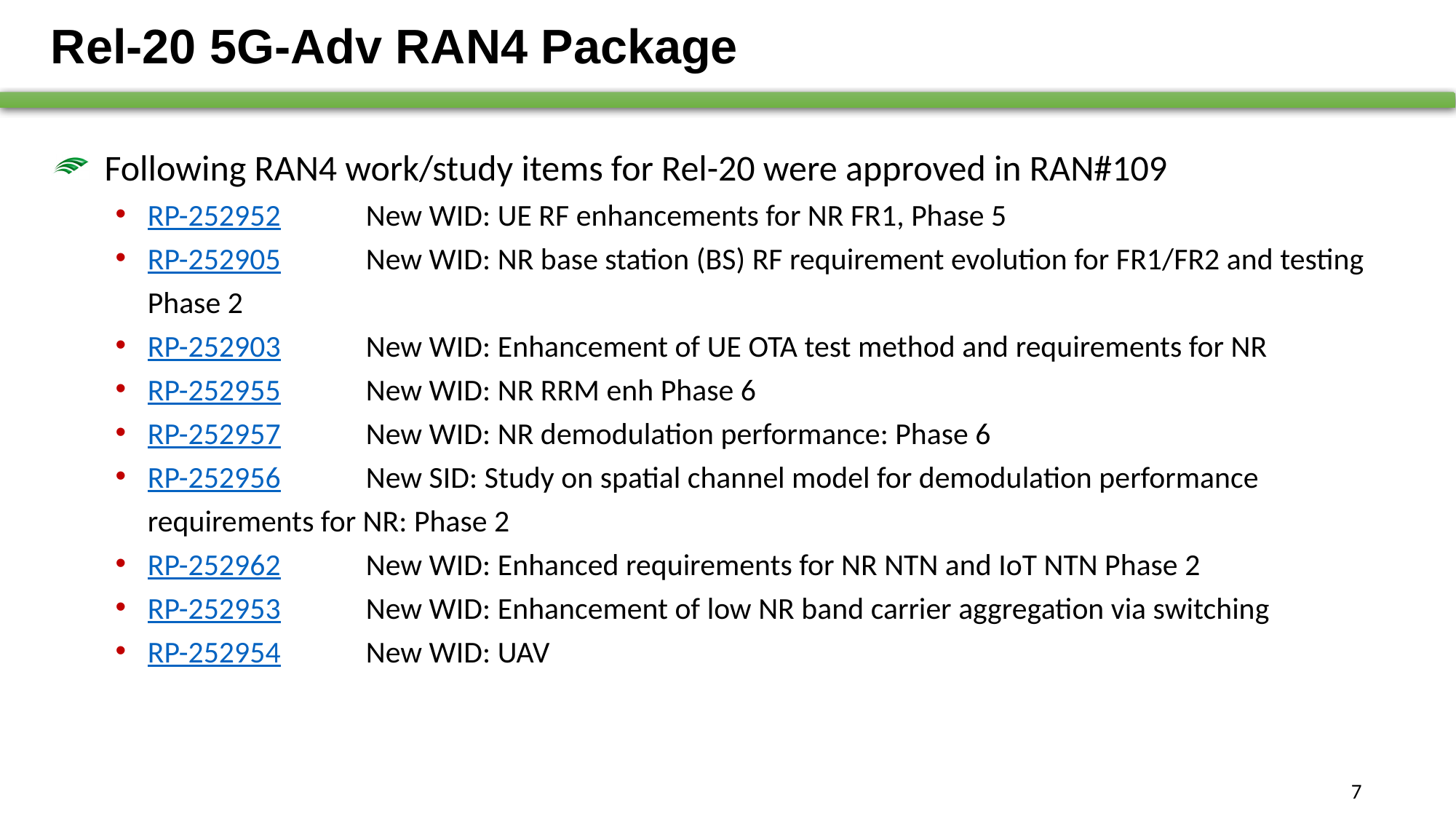

# Rel-20 5G-Adv RAN4 Package
Following RAN4 work/study items for Rel-20 were approved in RAN#109
RP-252952	New WID: UE RF enhancements for NR FR1, Phase 5
RP-252905	New WID: NR base station (BS) RF requirement evolution for FR1/FR2 and testing Phase 2
RP-252903	New WID: Enhancement of UE OTA test method and requirements for NR
RP-252955	New WID: NR RRM enh Phase 6
RP-252957	New WID: NR demodulation performance: Phase 6
RP-252956	New SID: Study on spatial channel model for demodulation performance requirements for NR: Phase 2
RP-252962	New WID: Enhanced requirements for NR NTN and IoT NTN Phase 2
RP-252953	New WID: Enhancement of low NR band carrier aggregation via switching
RP-252954	New WID: UAV